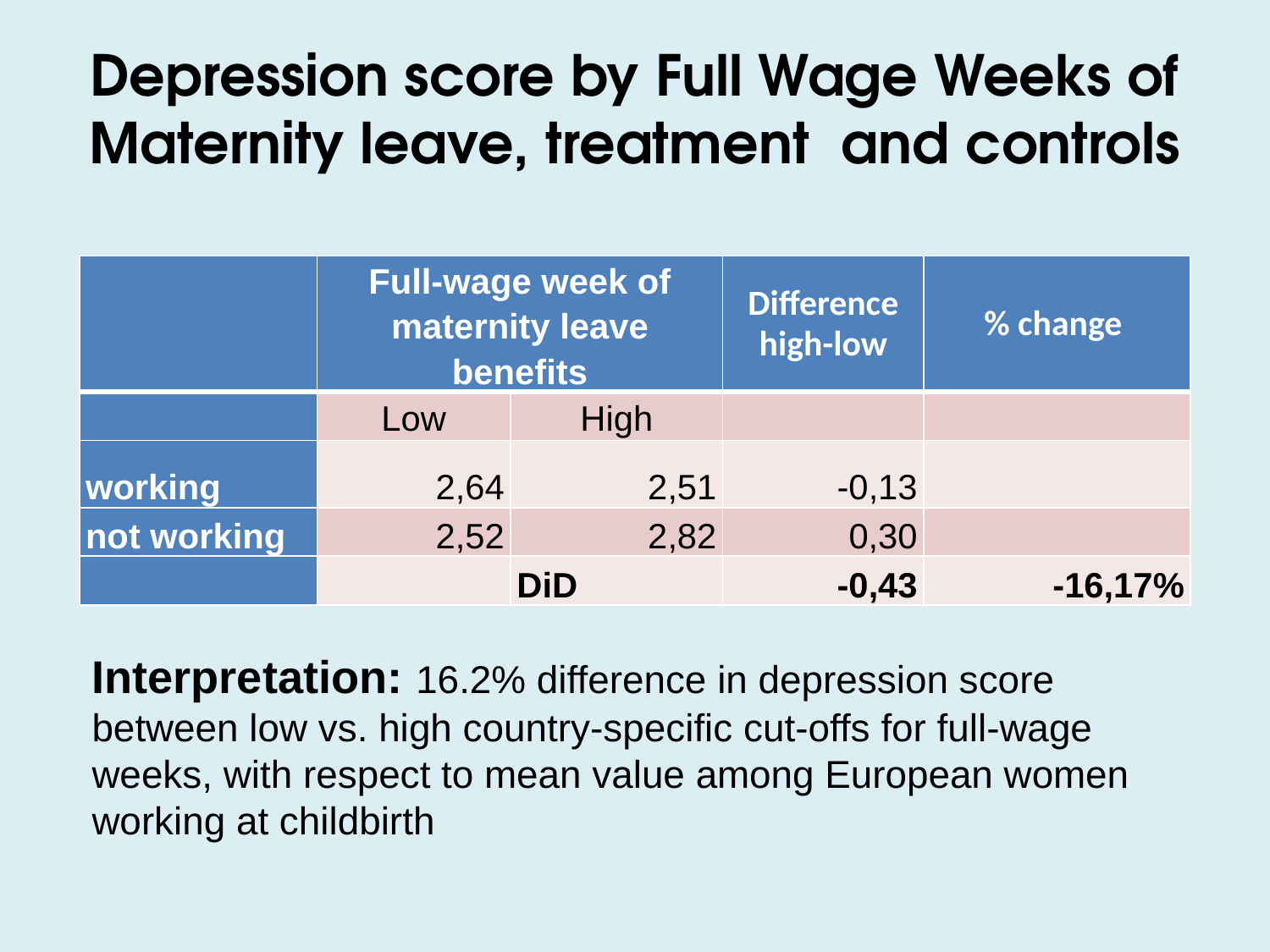

# Depression score by Full Wage Weeks of Maternity leave, treatment  and controls
|  | Full-wage week of maternity leave benefits |  | Difference high-low | % change |
| --- | --- | --- | --- | --- |
|  | Low | High |  |  |
| working | 2,64 | 2,51 | -0,13 |  |
| not working | 2,52 | 2,82 | 0,30 |  |
|  |  | DiD | -0,43 | -16,17% |
Interpretation: 16.2% difference in depression score between low vs. high country-specific cut-offs for full-wage weeks, with respect to mean value among European women working at childbirth